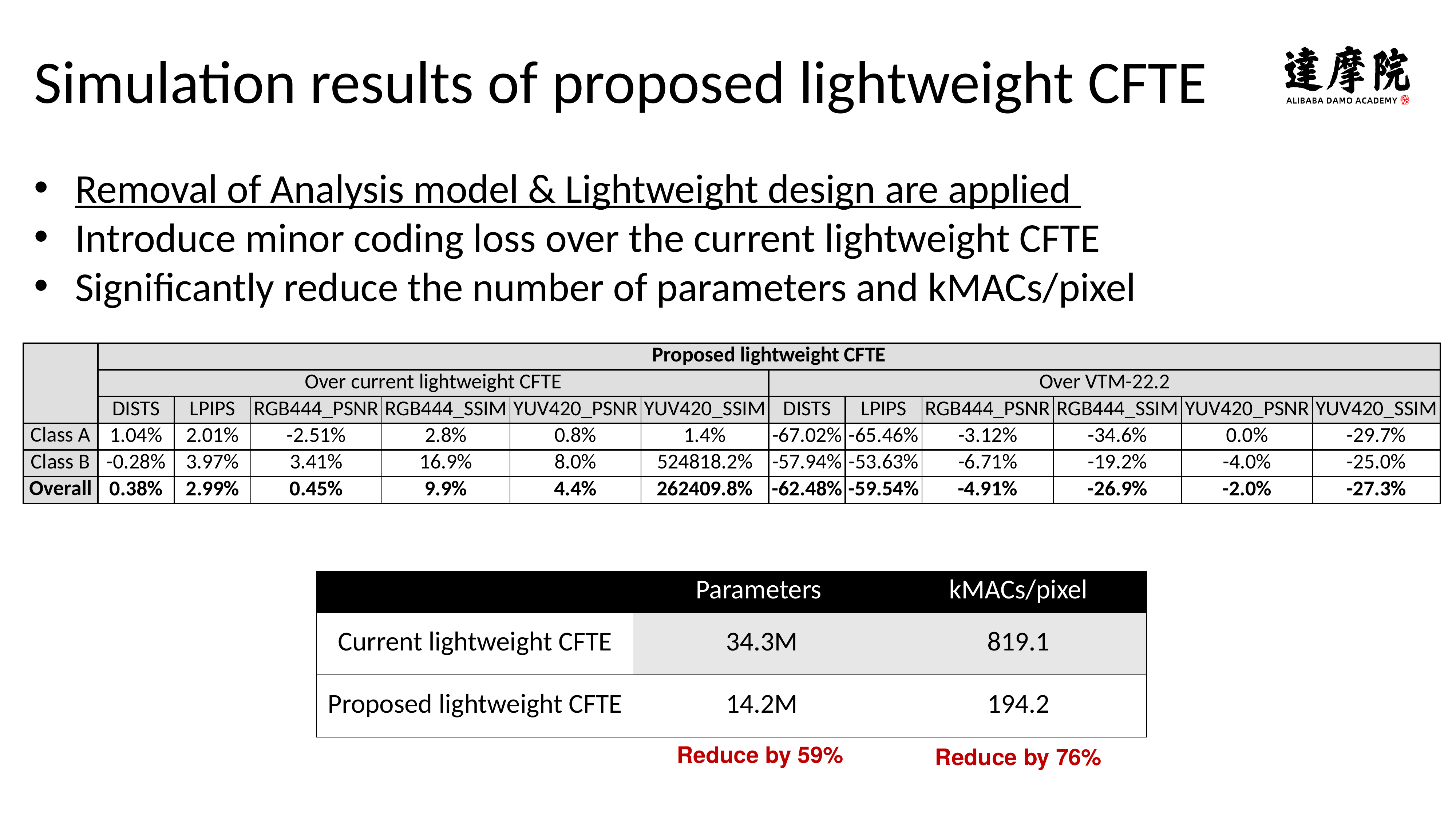

Simulation results of proposed lightweight CFTE
Removal of Analysis model & Lightweight design are applied
Introduce minor coding loss over the current lightweight CFTE
Significantly reduce the number of parameters and kMACs/pixel
|  | Proposed lightweight CFTE |  |  |  |  |  |  |  |  |  |  |  |
| --- | --- | --- | --- | --- | --- | --- | --- | --- | --- | --- | --- | --- |
|  | Over current lightweight CFTE |  |  |  |  |  | Over VTM-22.2 |  |  |  |  |  |
|  | DISTS | LPIPS | RGB444\_PSNR | RGB444\_SSIM | YUV420\_PSNR | YUV420\_SSIM | DISTS | LPIPS | RGB444\_PSNR | RGB444\_SSIM | YUV420\_PSNR | YUV420\_SSIM |
| Class A | 1.04% | 2.01% | -2.51% | 2.8% | 0.8% | 1.4% | -67.02% | -65.46% | -3.12% | -34.6% | 0.0% | -29.7% |
| Class B | -0.28% | 3.97% | 3.41% | 16.9% | 8.0% | 524818.2% | -57.94% | -53.63% | -6.71% | -19.2% | -4.0% | -25.0% |
| Overall | 0.38% | 2.99% | 0.45% | 9.9% | 4.4% | 262409.8% | -62.48% | -59.54% | -4.91% | -26.9% | -2.0% | -27.3% |
|  | Parameters | kMACs/pixel |
| --- | --- | --- |
| Current lightweight CFTE | 34.3M | 819.1 |
| Proposed lightweight CFTE | 14.2M | 194.2 |
Reduce by 59%
Reduce by 76%